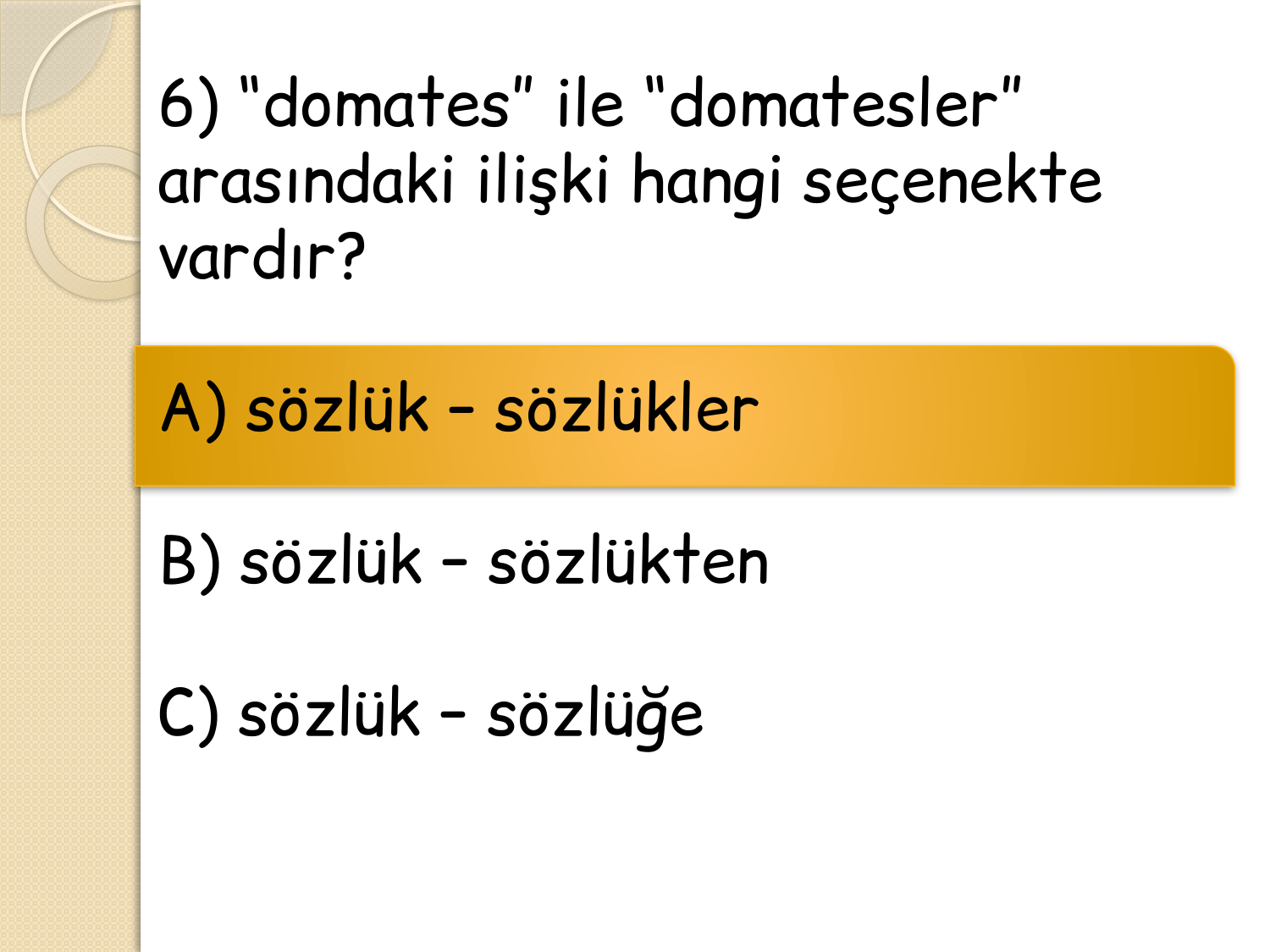

6) “domates” ile “domatesler” arasındaki ilişki hangi seçenekte vardır?

A) sözlük – sözlükler

B) sözlük – sözlükten

C) sözlük – sözlüğe